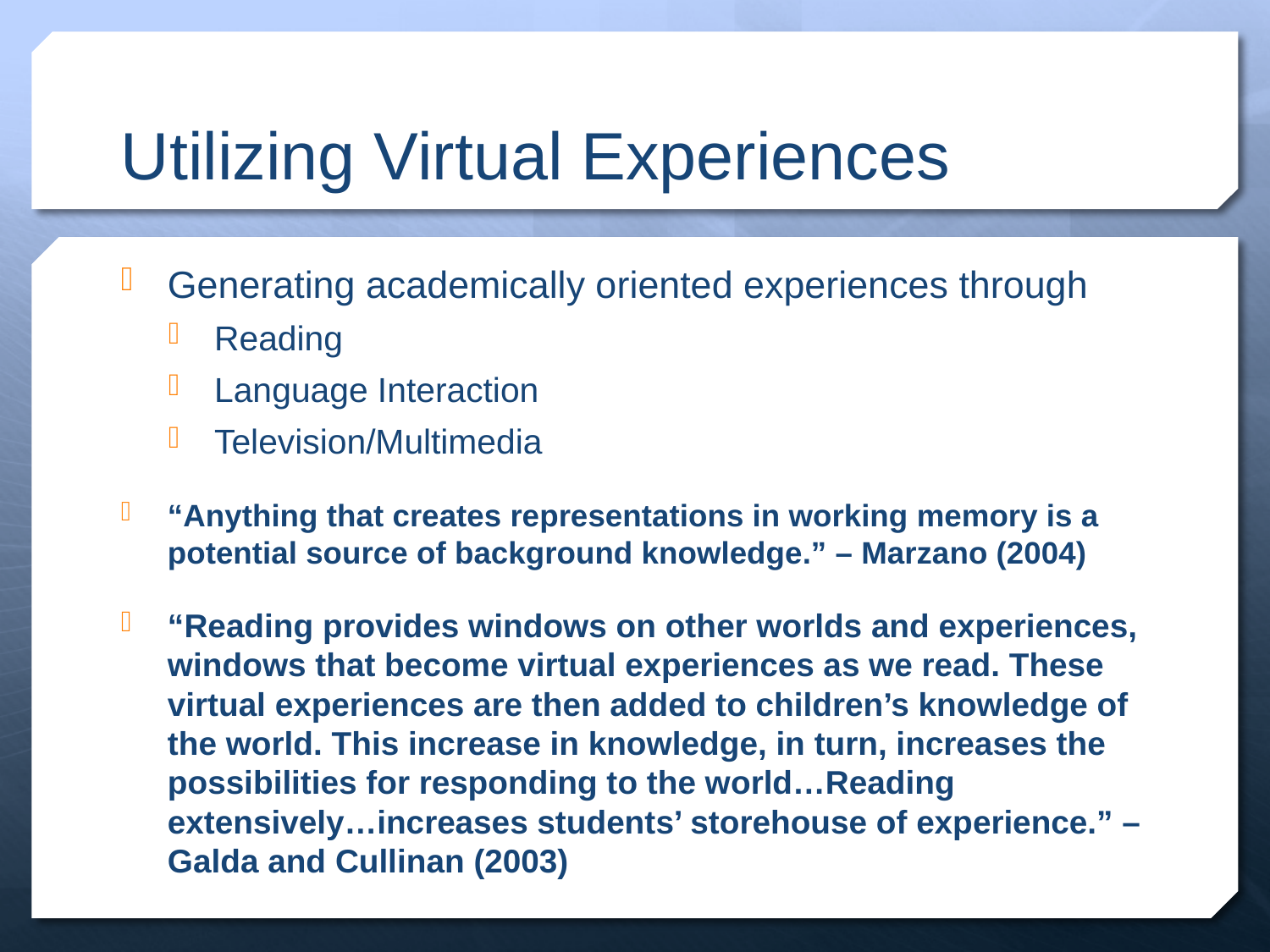

# Utilizing Virtual Experiences
Generating academically oriented experiences through
Reading
Language Interaction
Television/Multimedia
“Anything that creates representations in working memory is a potential source of background knowledge.” – Marzano (2004)
“Reading provides windows on other worlds and experiences, windows that become virtual experiences as we read. These virtual experiences are then added to children’s knowledge of the world. This increase in knowledge, in turn, increases the possibilities for responding to the world…Reading extensively…increases students’ storehouse of experience.” – Galda and Cullinan (2003)